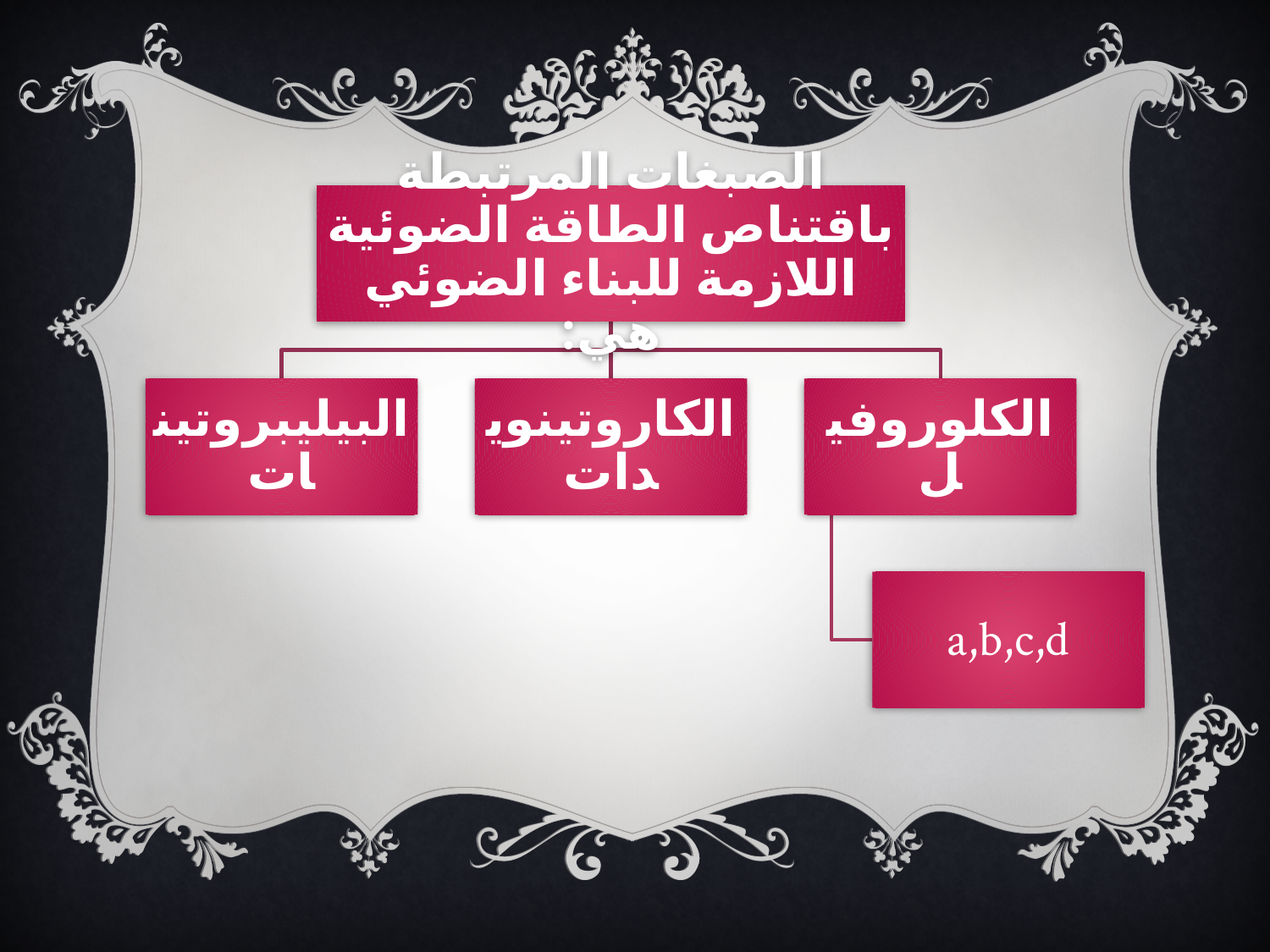

الصبغات المرتبطة باقتناص الطاقة الضوئية اللازمة للبناء الضوئي هي:
البيليبروتينات
الكاروتينويدات
الكلوروفيل
a,b,c,d